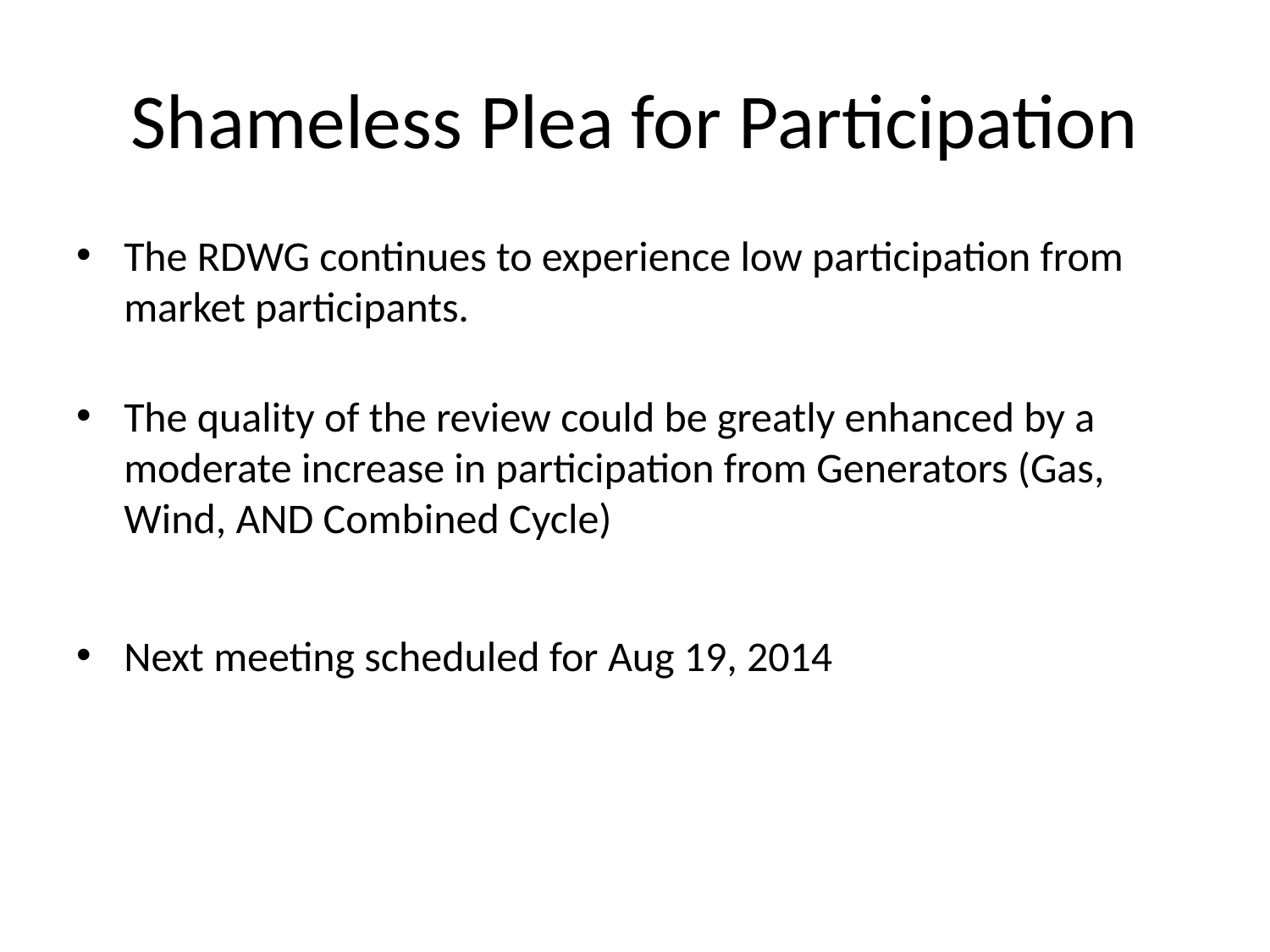

# Shameless Plea for Participation
The RDWG continues to experience low participation from market participants.
The quality of the review could be greatly enhanced by a moderate increase in participation from Generators (Gas, Wind, AND Combined Cycle)

Next meeting scheduled for Aug 19, 2014